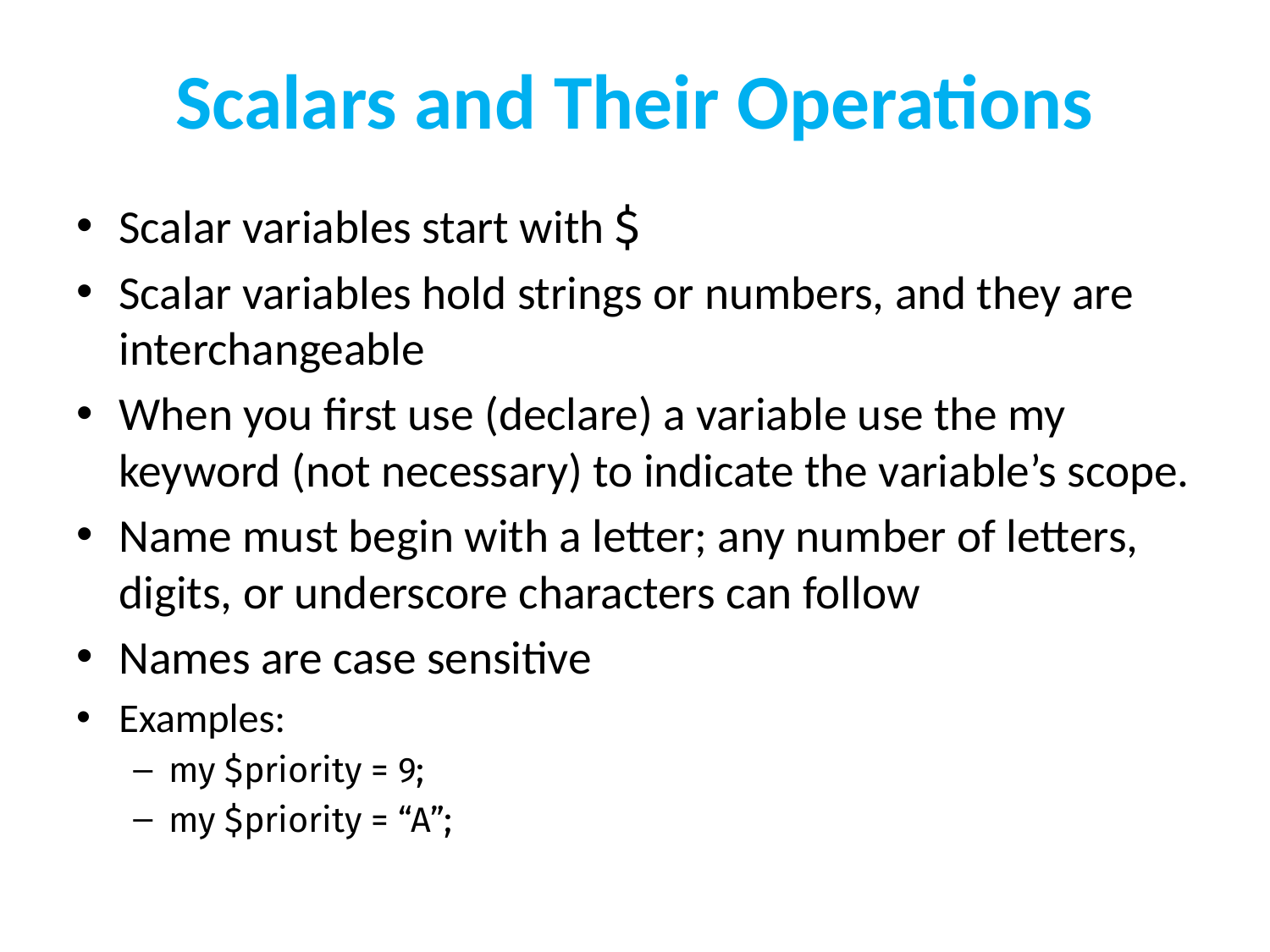

# Scalars and Their Operations
Scalar variables start with $
Scalar variables hold strings or numbers, and they are interchangeable
When you first use (declare) a variable use the my keyword (not necessary) to indicate the variable’s scope.
Name must begin with a letter; any number of letters, digits, or underscore characters can follow
Names are case sensitive
Examples:
my $priority = 9;
my $priority = “A”;